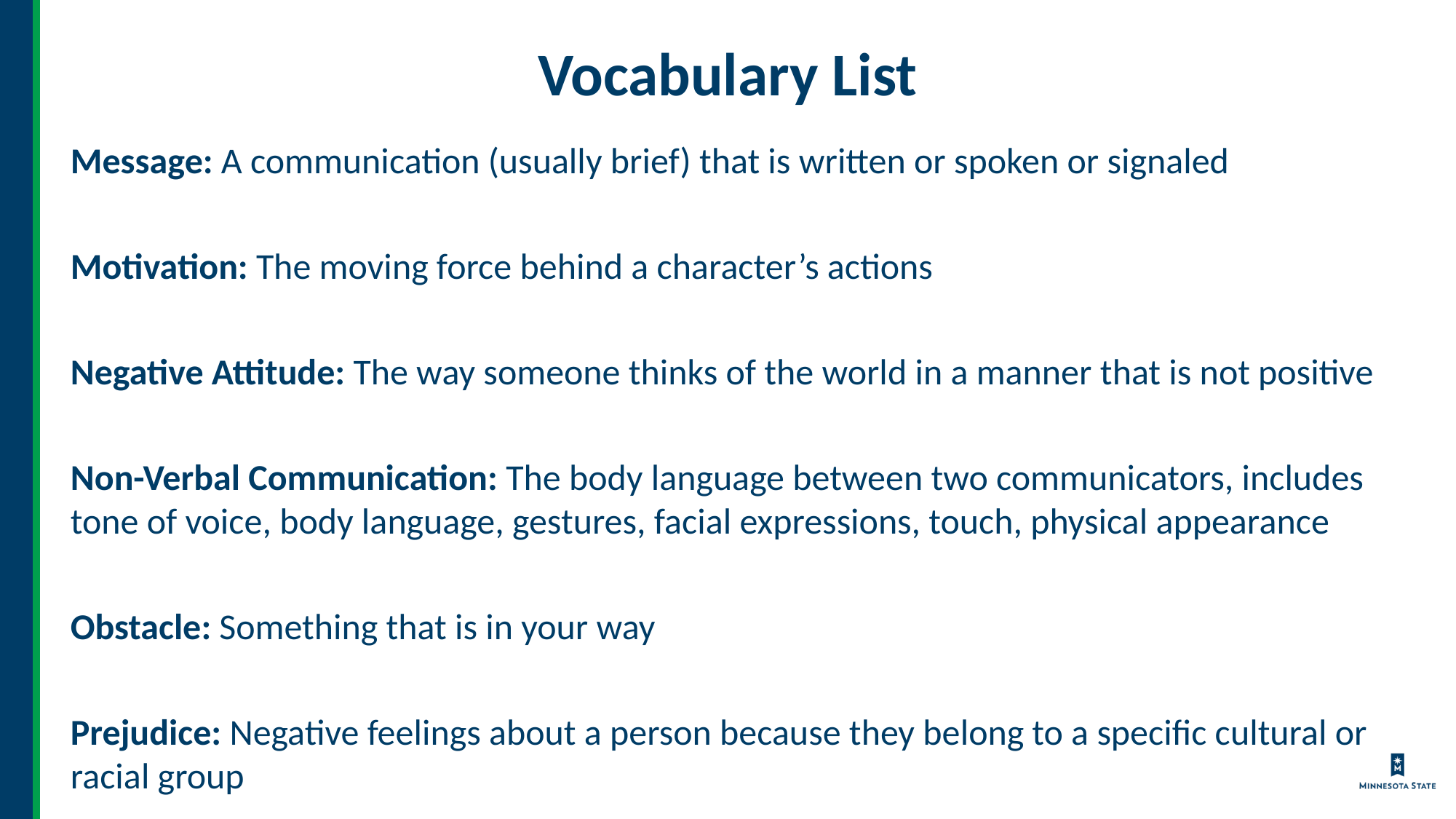

# Vocabulary List
Message: A communication (usually brief) that is written or spoken or signaled

Motivation: The moving force behind a character’s actions

Negative Attitude: The way someone thinks of the world in a manner that is not positive

Non-Verbal Communication: The body language between two communicators, includes 	tone of voice, body language, gestures, facial expressions, touch, physical appearance

Obstacle: Something that is in your way

Prejudice: Negative feelings about a person because they belong to a specific cultural or 	racial group